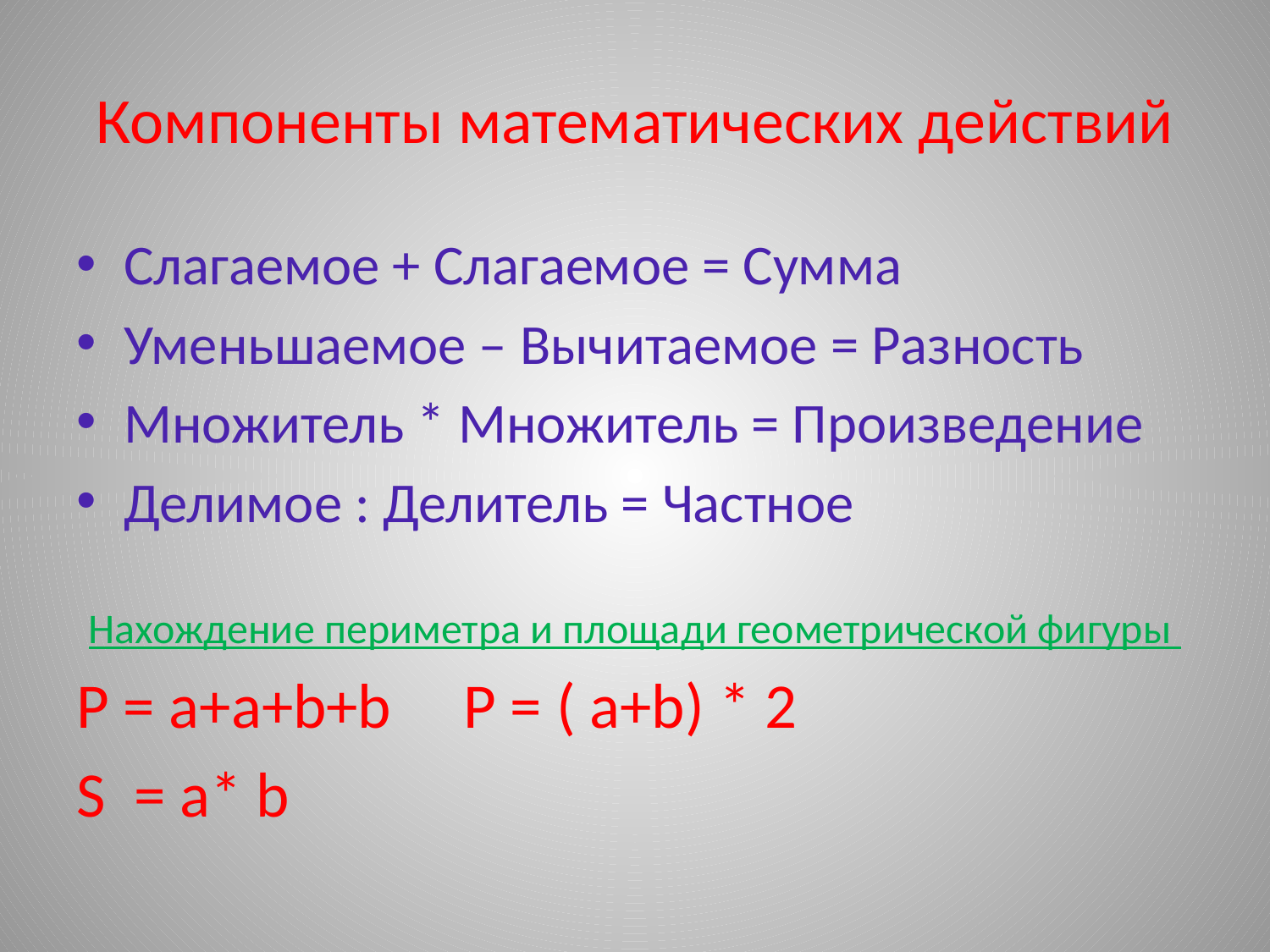

# Компоненты математических действий
Слагаемое + Слагаемое = Сумма
Уменьшаемое – Вычитаемое = Разность
Множитель * Множитель = Произведение
Делимое : Делитель = Частное

Нахождение периметра и площади геометрической фигуры
P = a+a+b+b     P = ( a+b) * 2
S  = a* b